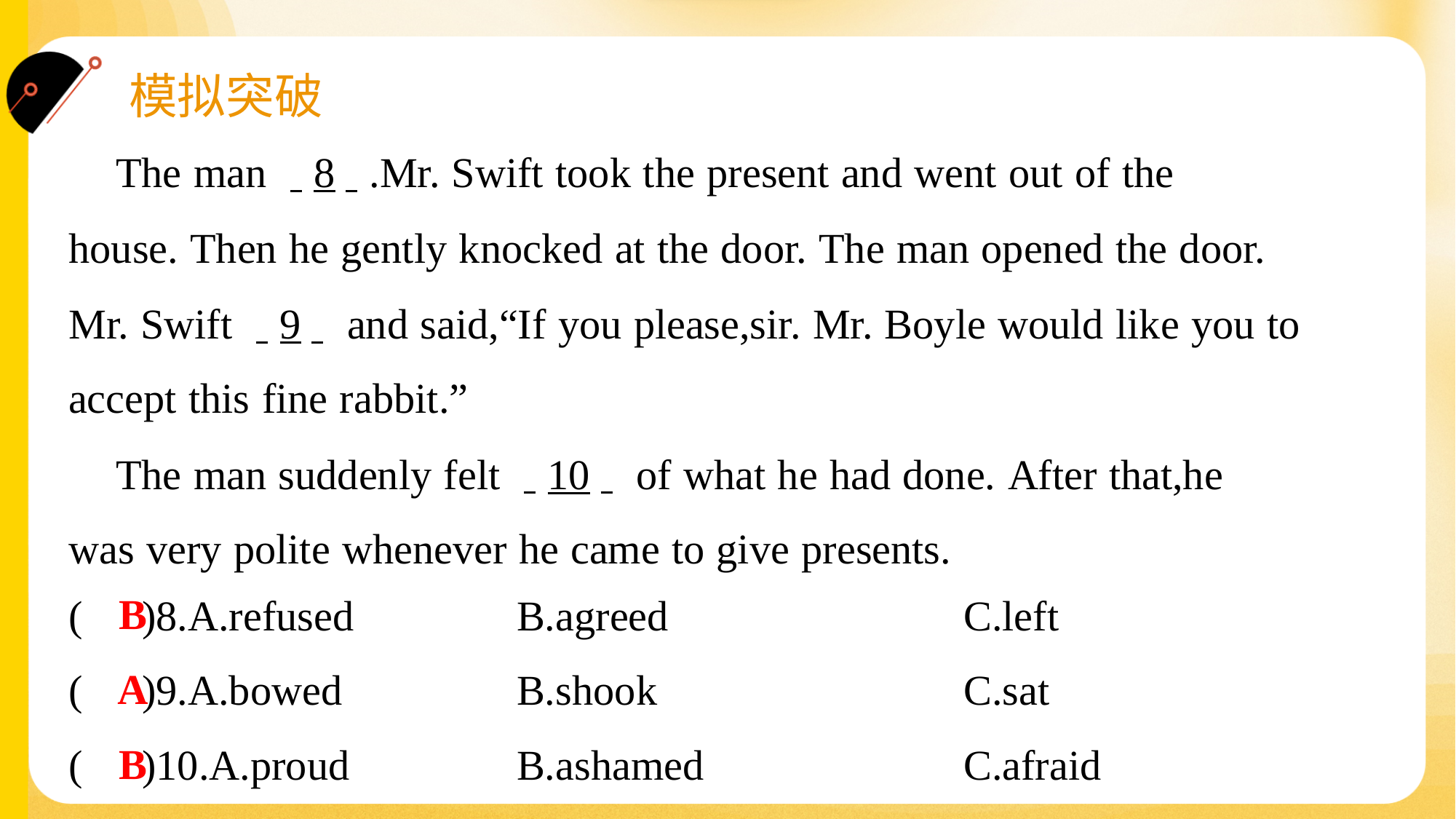

The man . .8. ..Mr. Swift took the present and went out of the
house. Then he gently knocked at the door. The man opened the door.
Mr. Swift . .9. . and said,“If you please,sir. Mr. Boyle would like you to
accept this fine rabbit.”#9
    The man suddenly felt . .10. . of what he had done. After that,he
was very polite whenever he came to give presents.#10
B
(     )8.A.refused	B.agreed	C.left
A
(     )9.A.bowed	B.shook	C.sat
B
(     )10.A.proud	B.ashamed	C.afraid